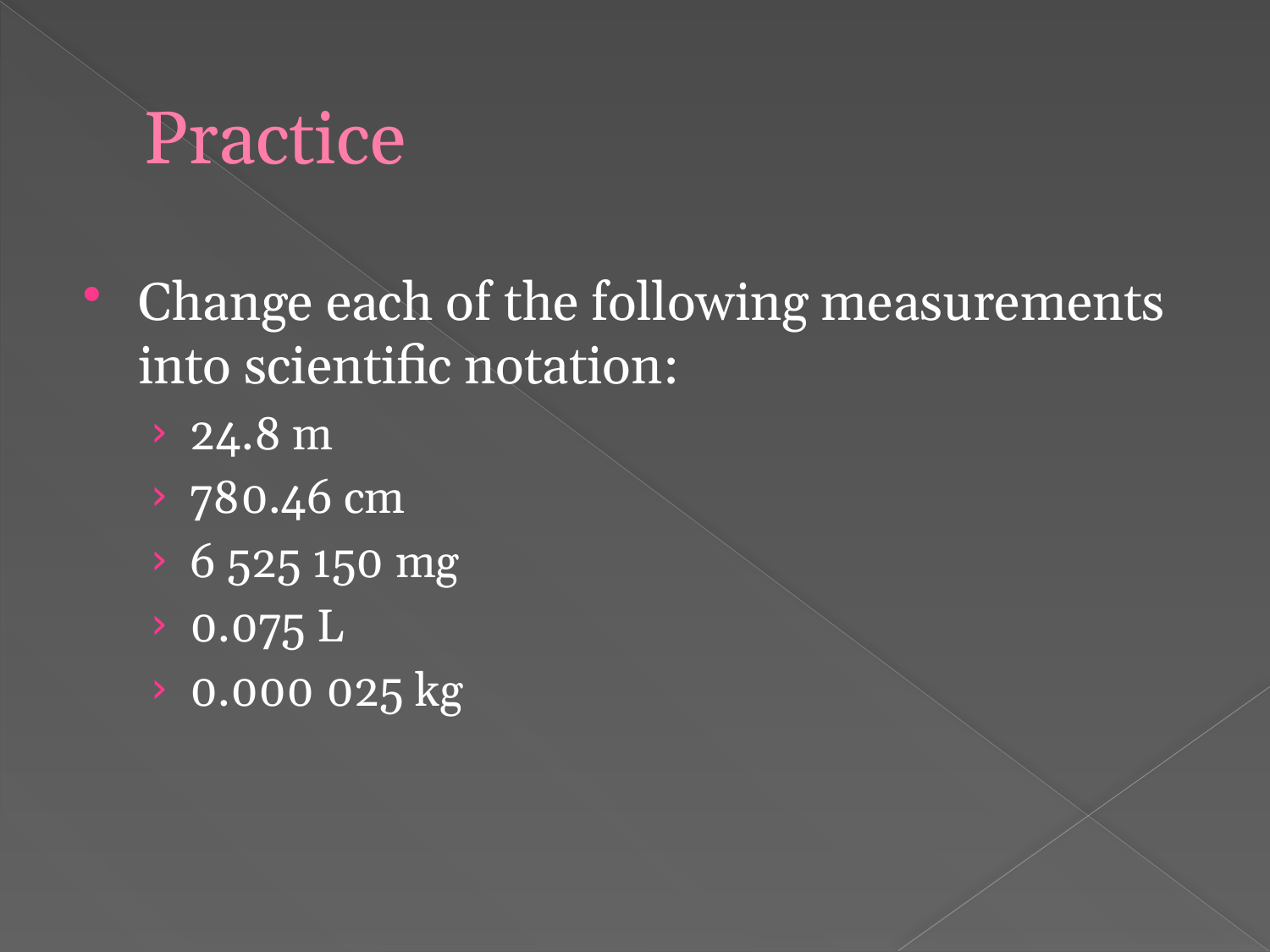

# Practice
Change each of the following measurements into scientific notation:
24.8 m
780.46 cm
6 525 150 mg
0.075 L
0.000 025 kg